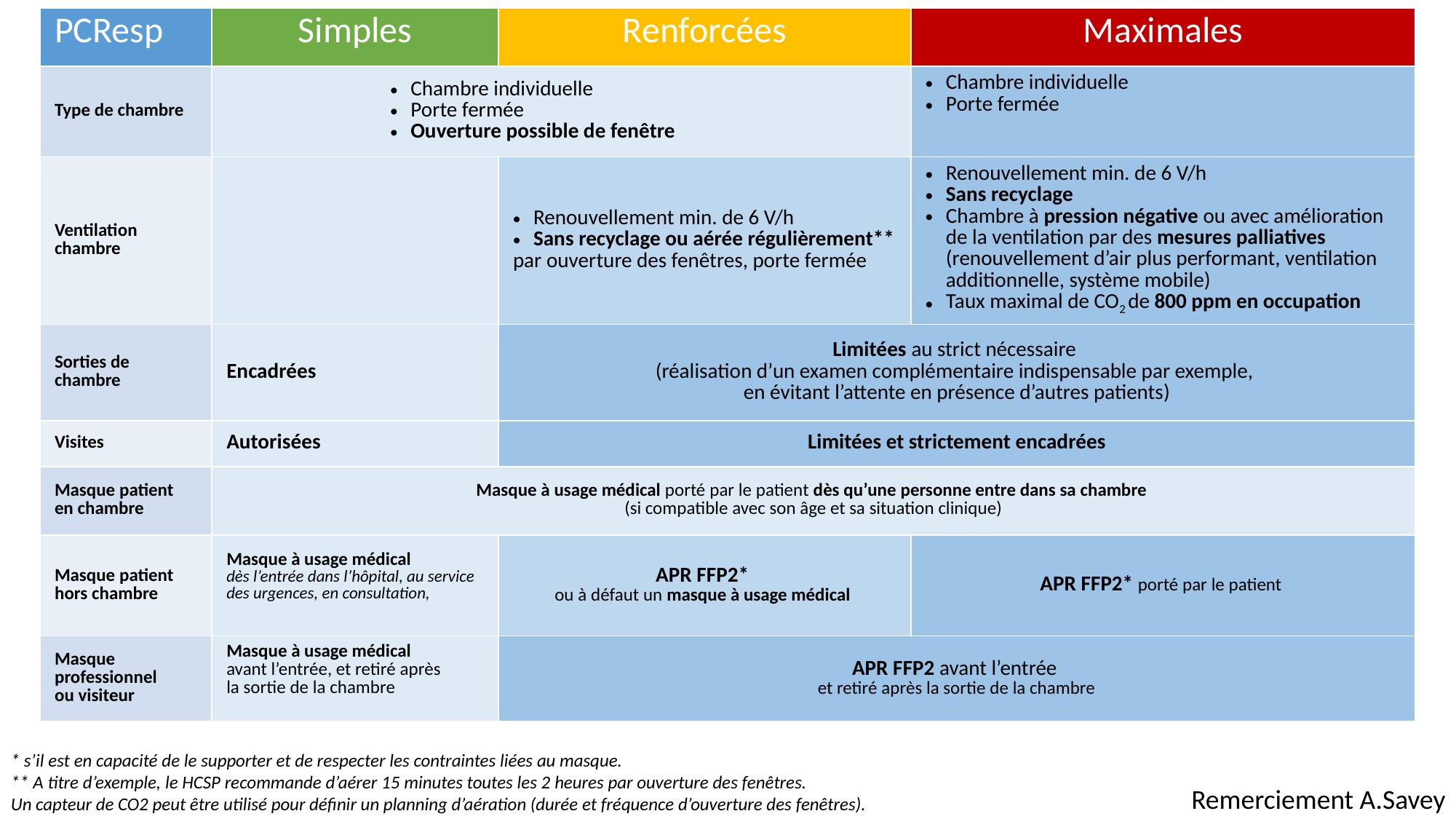

| PCResp | Simples | Renforcées | Maximales |
| --- | --- | --- | --- |
| Type de chambre | Chambre individuelle Porte fermée Ouverture possible de fenêtre |  | Chambre individuelle Porte fermée |
| Ventilation chambre |  | Renouvellement min. de 6 V/h Sans recyclage ou aérée régulièrement\*\* par ouverture des fenêtres, porte fermée | Renouvellement min. de 6 V/h Sans recyclage Chambre à pression négative ou avec amélioration de la ventilation par des mesures palliatives (renouvellement d’air plus performant, ventilation additionnelle, système mobile) Taux maximal de CO2 de 800 ppm en occupation |
| Sorties de chambre | Encadrées | Limitées au strict nécessaire (réalisation d’un examen complémentaire indispensable par exemple, en évitant l’attente en présence d’autres patients) |  |
| Visites | Autorisées | Limitées et strictement encadrées |  |
| Masque patient en chambre | Masque à usage médical porté par le patient dès qu’une personne entre dans sa chambre (si compatible avec son âge et sa situation clinique) |  |  |
| Masque patient hors chambre | Masque à usage médical dès l’entrée dans l’hôpital, au service des urgences, en consultation, | APR FFP2\* ou à défaut un masque à usage médical | APR FFP2\* porté par le patient |
| Masque professionnel ou visiteur | Masque à usage médical avant l’entrée, et retiré après la sortie de la chambre | APR FFP2 avant l’entrée et retiré après la sortie de la chambre |  |
* s’il est en capacité de le supporter et de respecter les contraintes liées au masque.
** A titre d’exemple, le HCSP recommande d’aérer 15 minutes toutes les 2 heures par ouverture des fenêtres.
Un capteur de CO2 peut être utilisé pour définir un planning d’aération (durée et fréquence d’ouverture des fenêtres).
Remerciement A.Savey